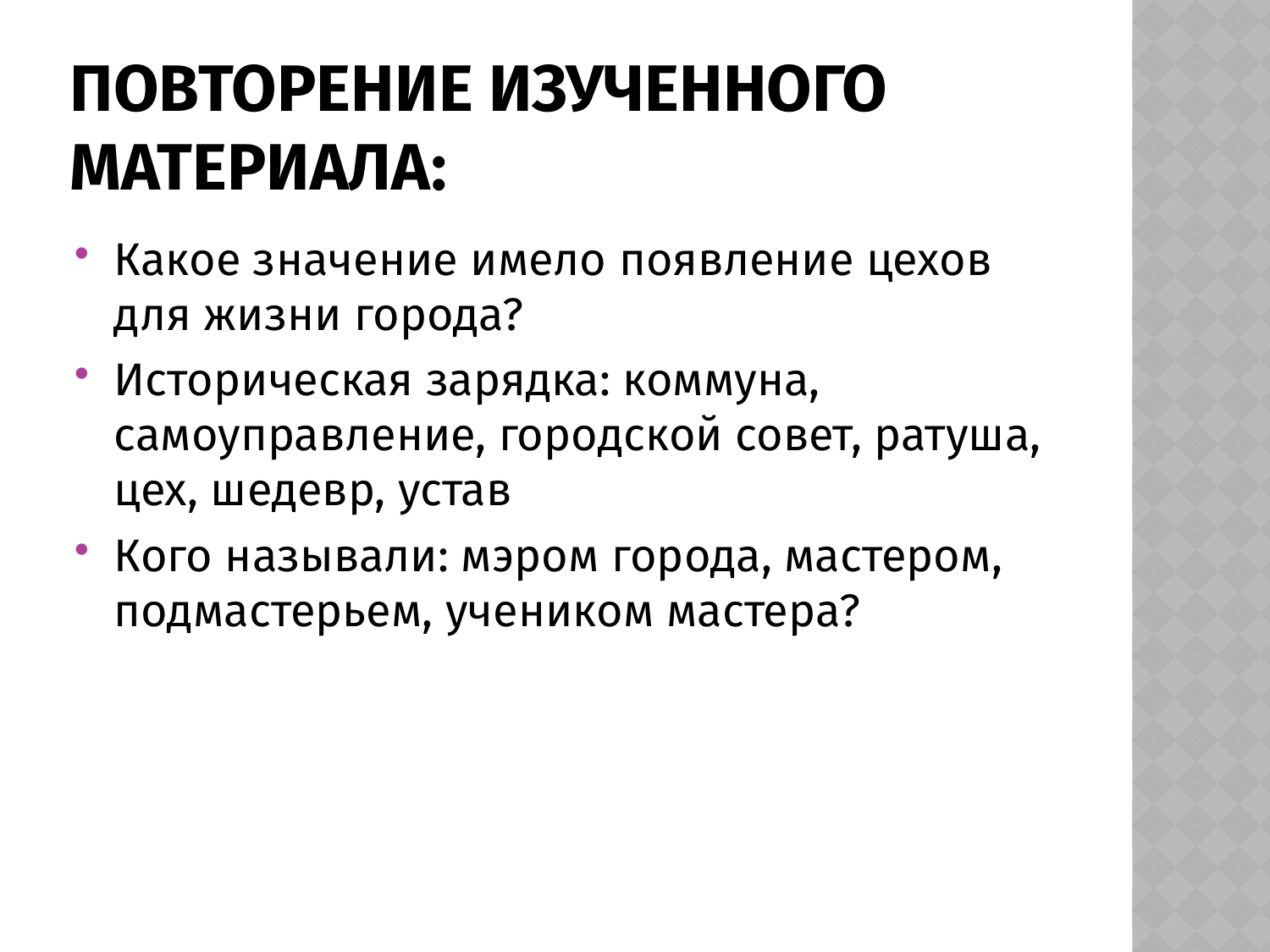

# Повторение изученного материала:
Какое значение имело появление цехов для жизни города?
Историческая зарядка: коммуна, самоуправление, городской совет, ратуша, цех, шедевр, устав
Кого называли: мэром города, мастером, подмастерьем, учеником мастера?